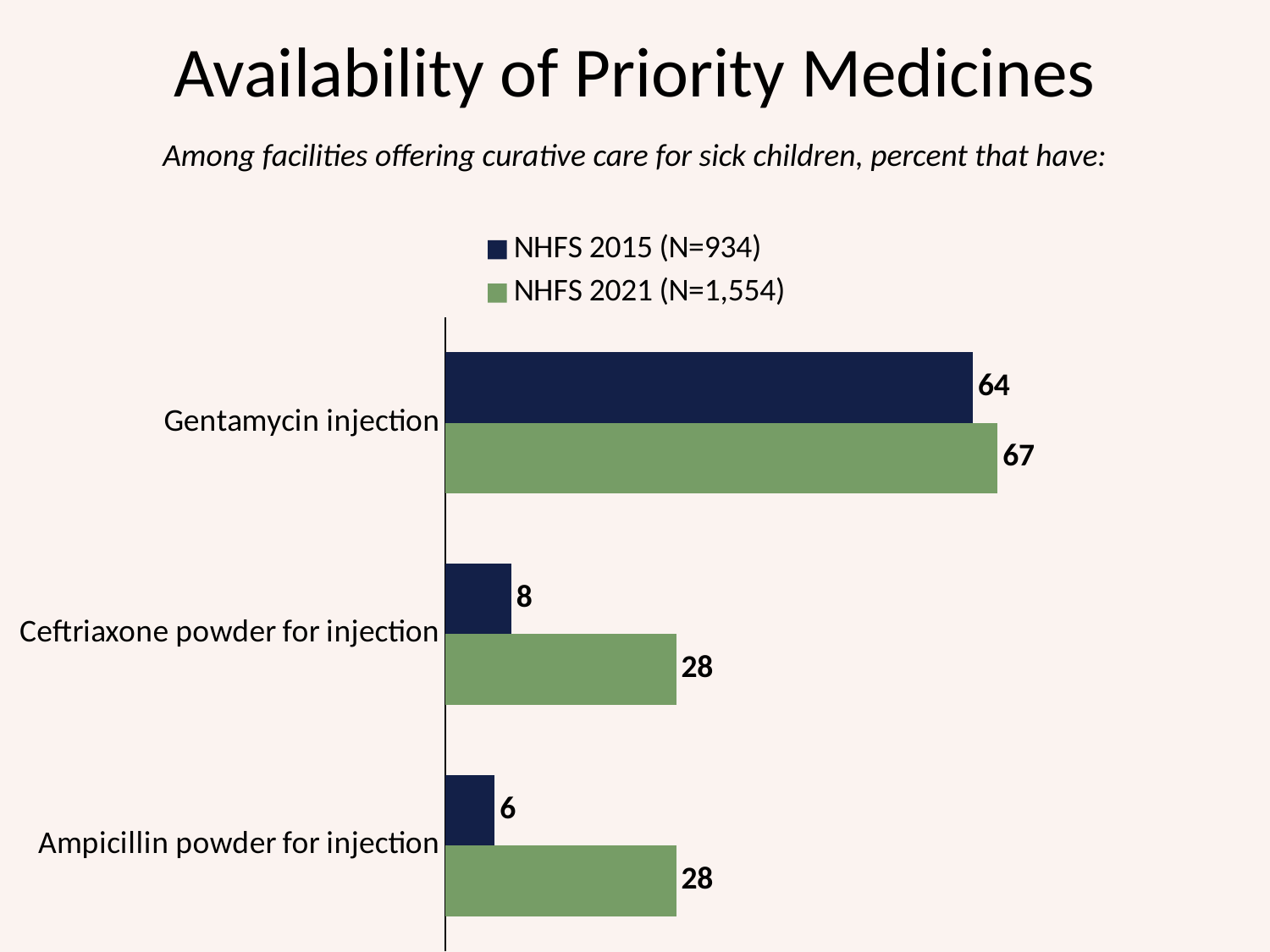

# Availability of Priority Medicines
Among facilities offering curative care for sick children, percent that have:

### Chart

| Category | NHFS 2021 (N=1,554) | NHFS 2015 (N=934) |
|---|---|---|
| Ampicillin powder for injection | 28.0 | 6.0 |
| Ceftriaxone powder for injection | 28.0 | 8.0 |
| Gentamycin injection | 67.0 | 64.0 |